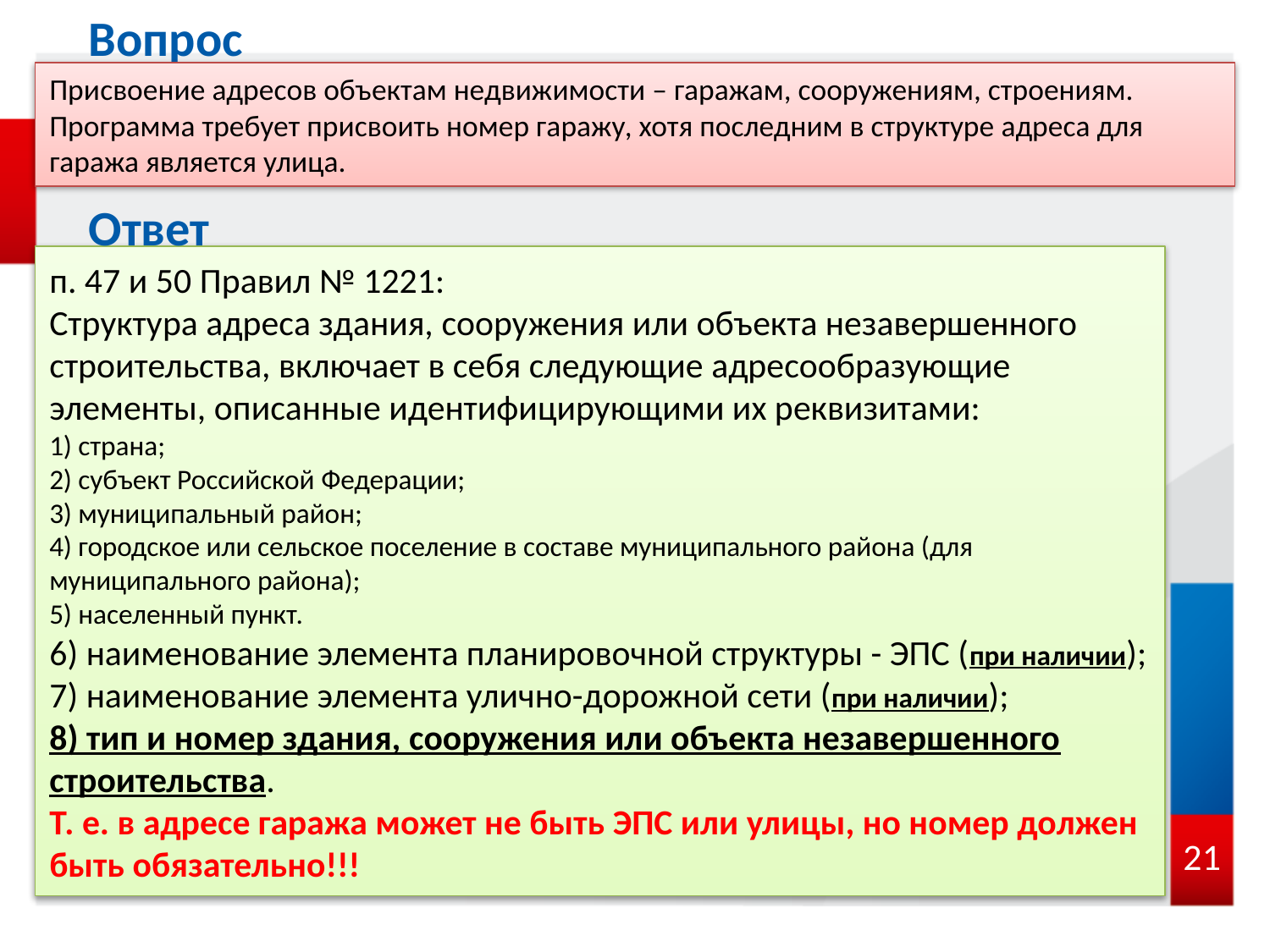

Вопрос
Присвоение адресов объектам недвижимости – гаражам, сооружениям, строениям. Программа требует присвоить номер гаражу, хотя последним в структуре адреса для гаража является улица.
Ответ
п. 47 и 50 Правил № 1221:
Структура адреса здания, сооружения или объекта незавершенного строительства, включает в себя следующие адресообразующие элементы, описанные идентифицирующими их реквизитами:
1) страна;
2) субъект Российской Федерации;
3) муниципальный район;
4) городское или сельское поселение в составе муниципального района (для муниципального района);
5) населенный пункт.
6) наименование элемента планировочной структуры - ЭПС (при наличии);
7) наименование элемента улично-дорожной сети (при наличии);
8) тип и номер здания, сооружения или объекта незавершенного строительства.
Т. е. в адресе гаража может не быть ЭПС или улицы, но номер должен быть обязательно!!!
21